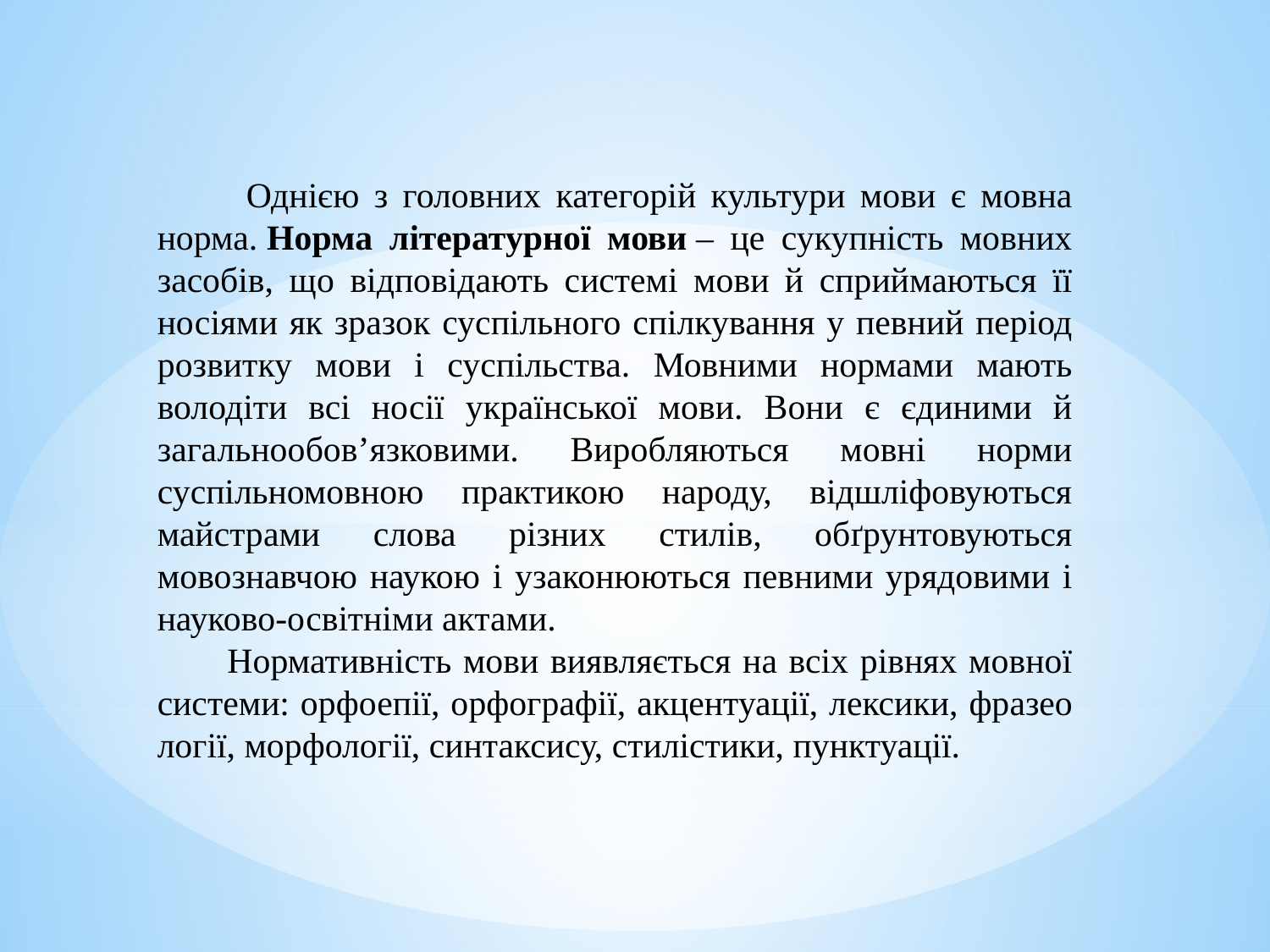

Однією з головних категорій культури мови є мовна норма. Норма літературної мови – це сукупність мовних засобів, що відповідають системі мови й сприймаються її носіями як зразок сус­пільного спілкування у певний період розвитку мови і суспільства. Мовними нормами мають володіти всі носії української мови. Вони є єдиними й загальнообов’язковими. Виробляються мовні норми суспільномовною практикою народу, відшліфовуються майстрами сло­ва різних стилів, обґрунтовуються мовознавчою наукою і узаконю­ються певними урядовими і науково-освітніми актами.
      Нор­мативність мови виявляється на всіх рівнях мовної систе­ми: орфоепії, орфографії, акцентуації, лексики, фразео­логії, морфології, синтаксису, стилістики, пунктуації.